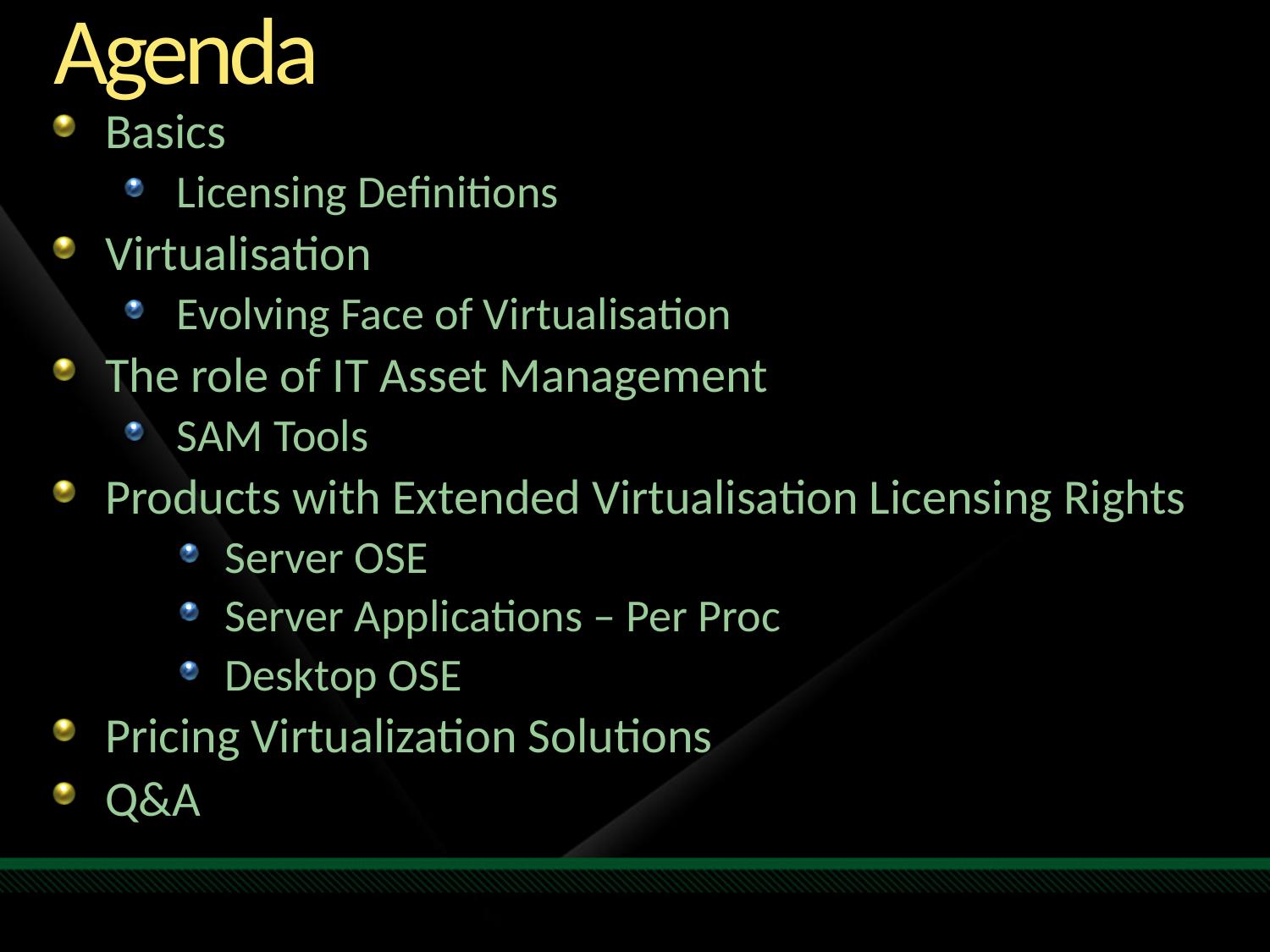

# Agenda
Basics
Licensing Definitions
Virtualisation
Evolving Face of Virtualisation
The role of IT Asset Management
SAM Tools
Products with Extended Virtualisation Licensing Rights
Server OSE
Server Applications – Per Proc
Desktop OSE
Pricing Virtualization Solutions
Q&A